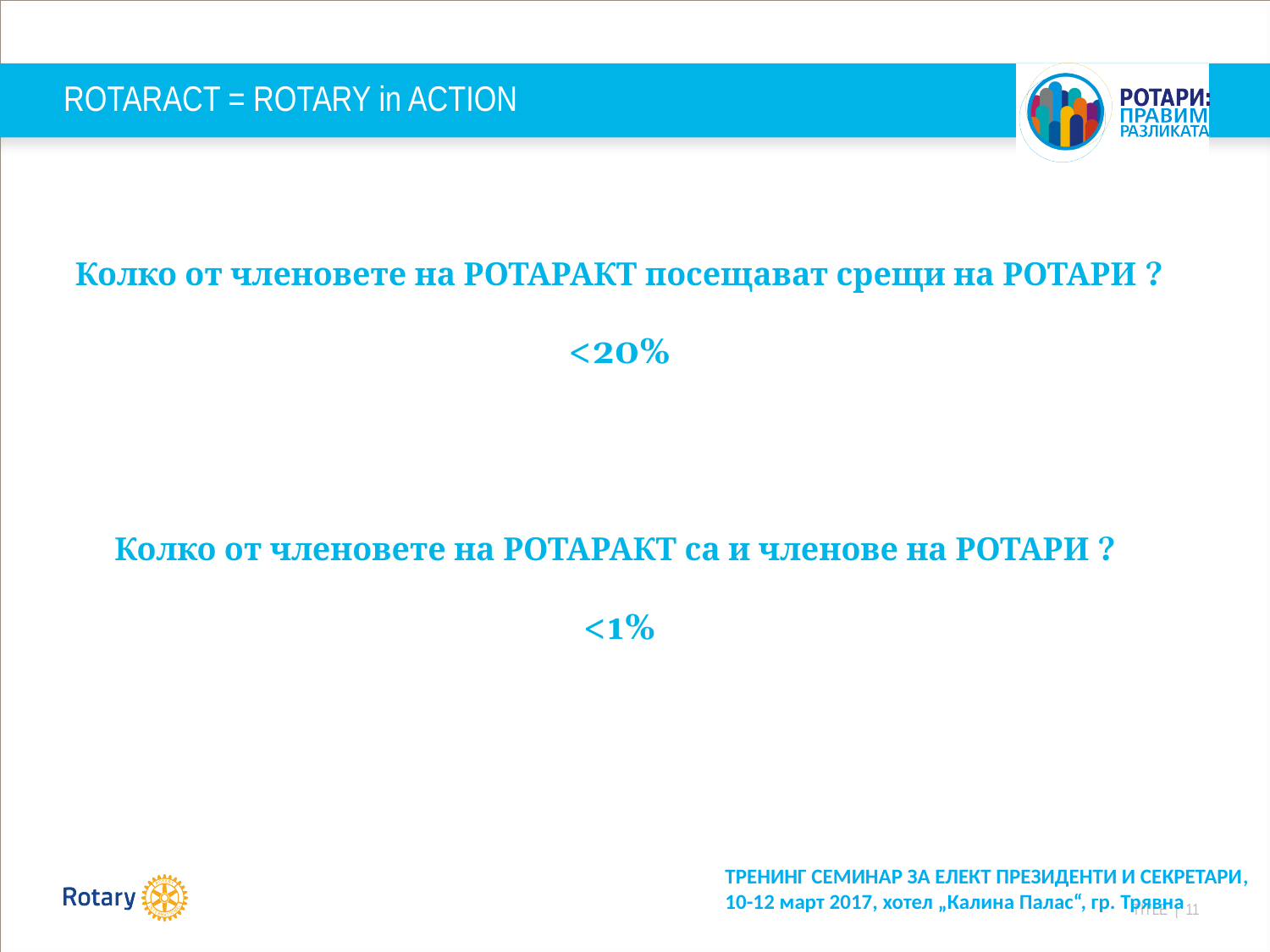

# ROTARACT = ROTARY in ACTION
Колко от членовете на РОТАРАКТ посещават срещи на РОТАРИ ?

<20%

Колко от членовете на РОТАРАКТ са и членове на РОТАРИ ?

<1%